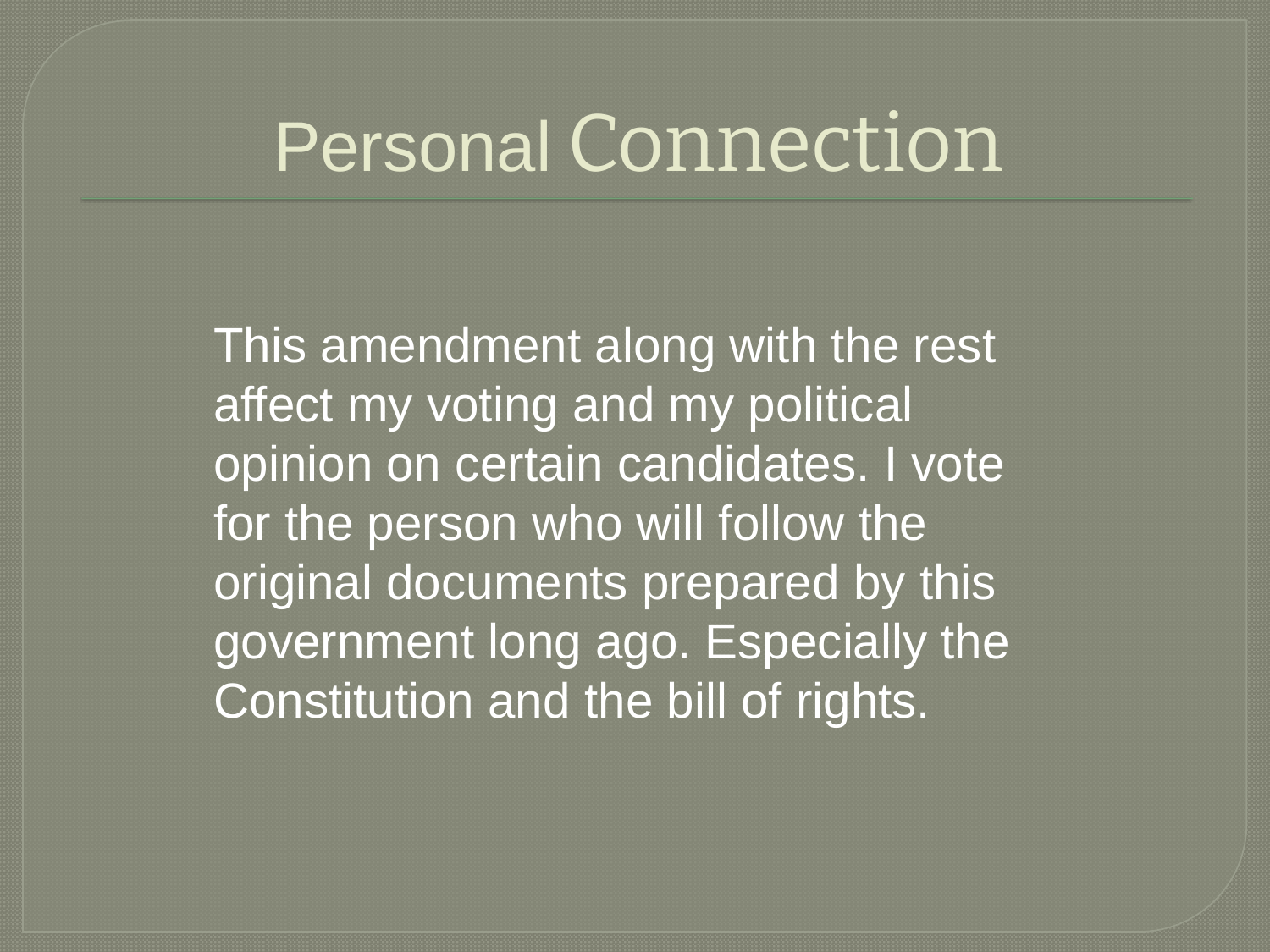

# Personal Connection
This amendment along with the rest affect my voting and my political opinion on certain candidates. I vote for the person who will follow the original documents prepared by this government long ago. Especially the Constitution and the bill of rights.